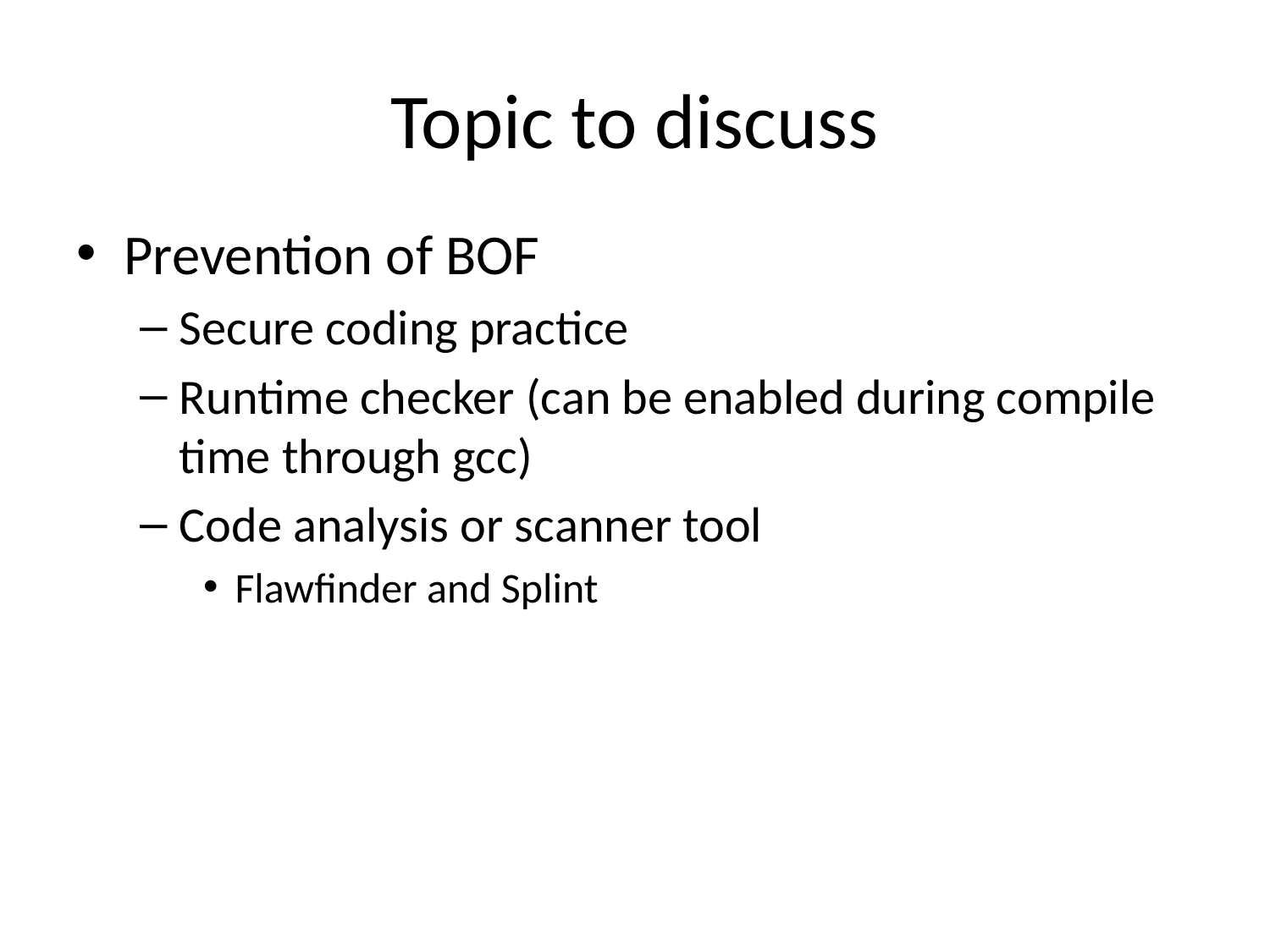

# Topic to discuss
Prevention of BOF
Secure coding practice
Runtime checker (can be enabled during compile time through gcc)
Code analysis or scanner tool
Flawfinder and Splint